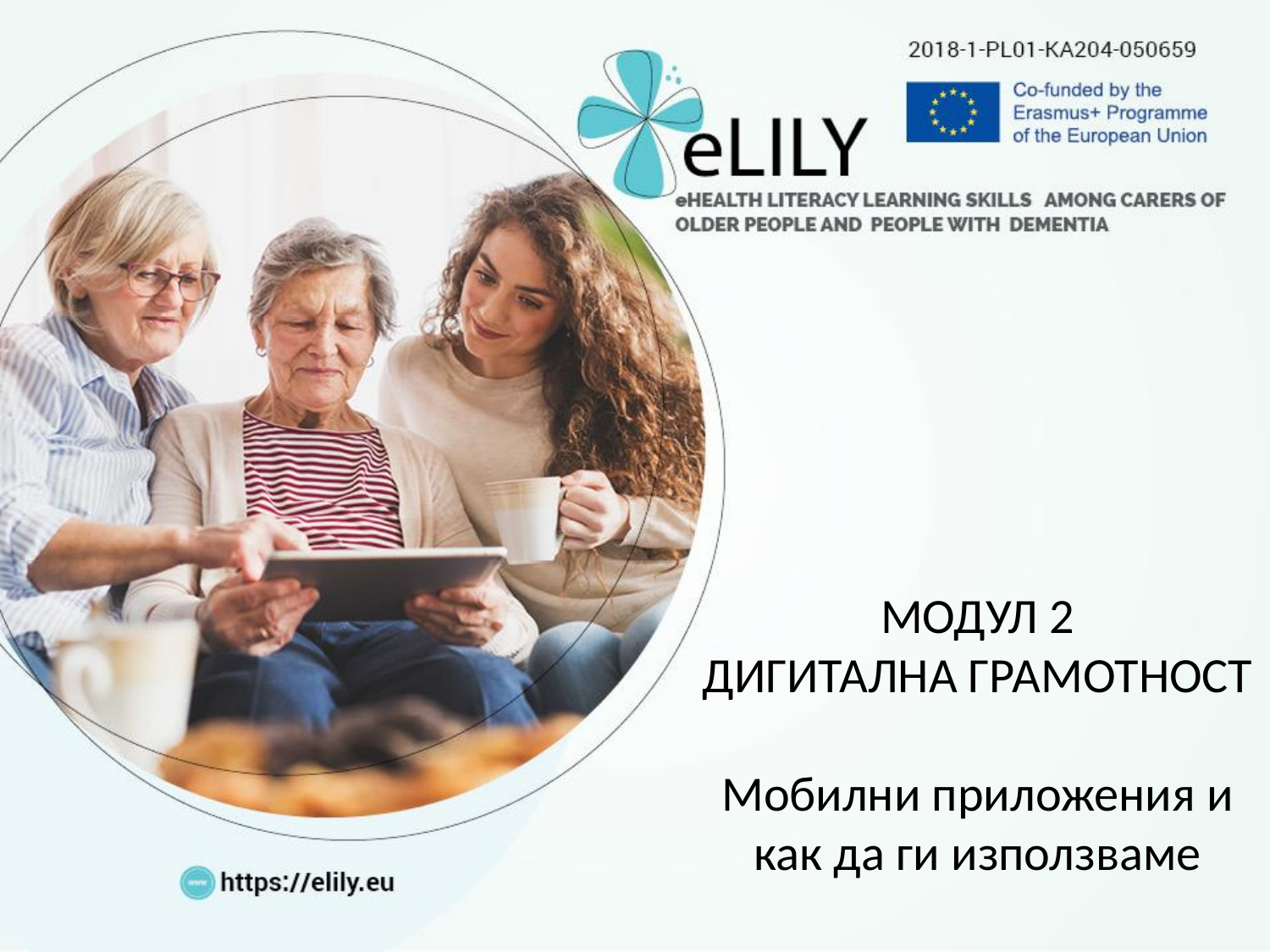

МОДУЛ 2
ДИГИТАЛНА ГРАМОТНОСТ

Мобилни приложения и как да ги използваме